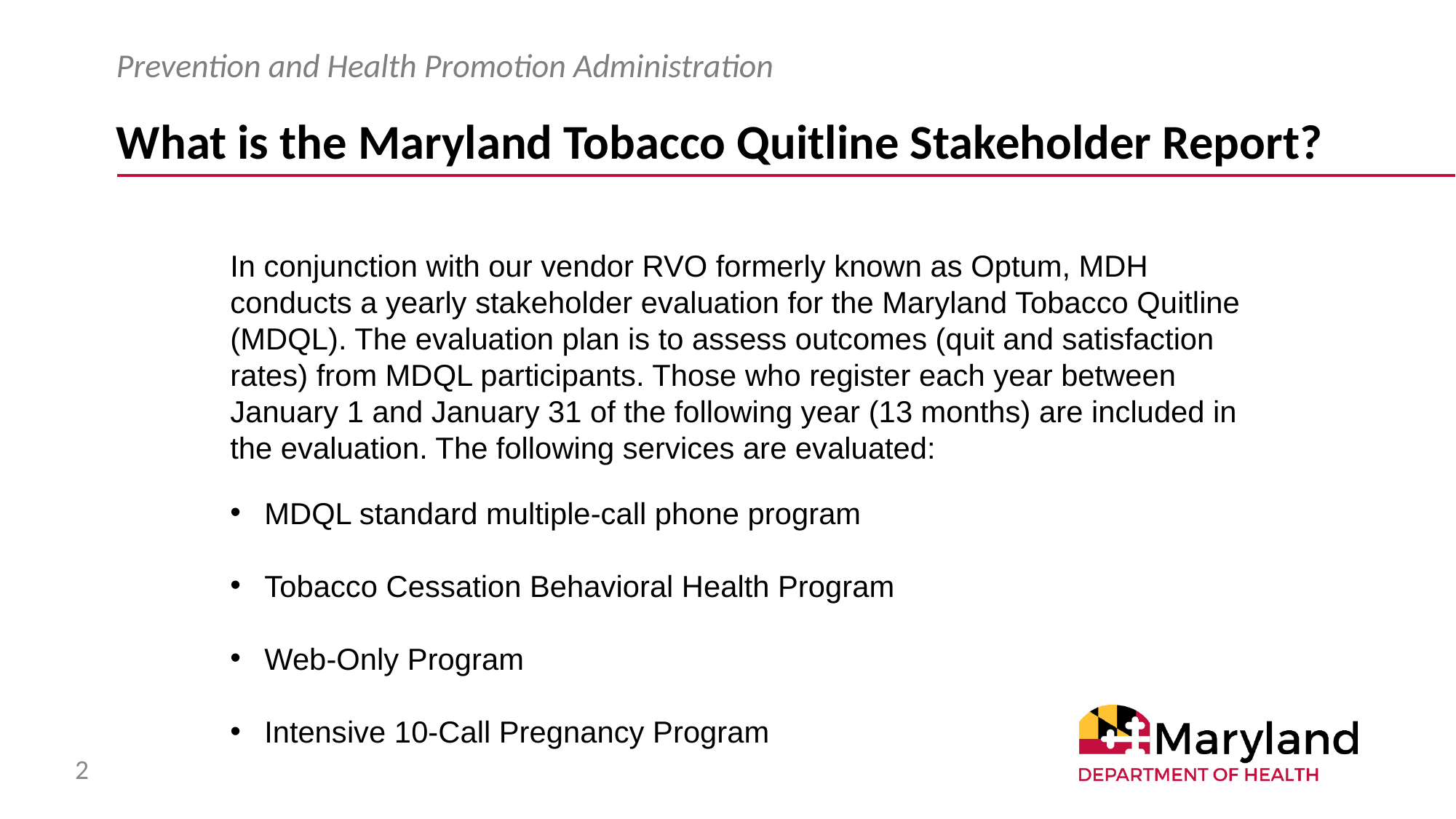

Prevention and Health Promotion Administration
# What is the Maryland Tobacco Quitline Stakeholder Report?
In conjunction with our vendor RVO formerly known as Optum, MDH conducts a yearly stakeholder evaluation for the Maryland Tobacco Quitline (MDQL). The evaluation plan is to assess outcomes (quit and satisfaction rates) from MDQL participants. Those who register each year between January 1 and January 31 of the following year (13 months) are included in the evaluation. The following services are evaluated:

MDQL standard multiple-call phone program

Tobacco Cessation Behavioral Health Program

Web-Only Program

Intensive 10-Call Pregnancy Program
2